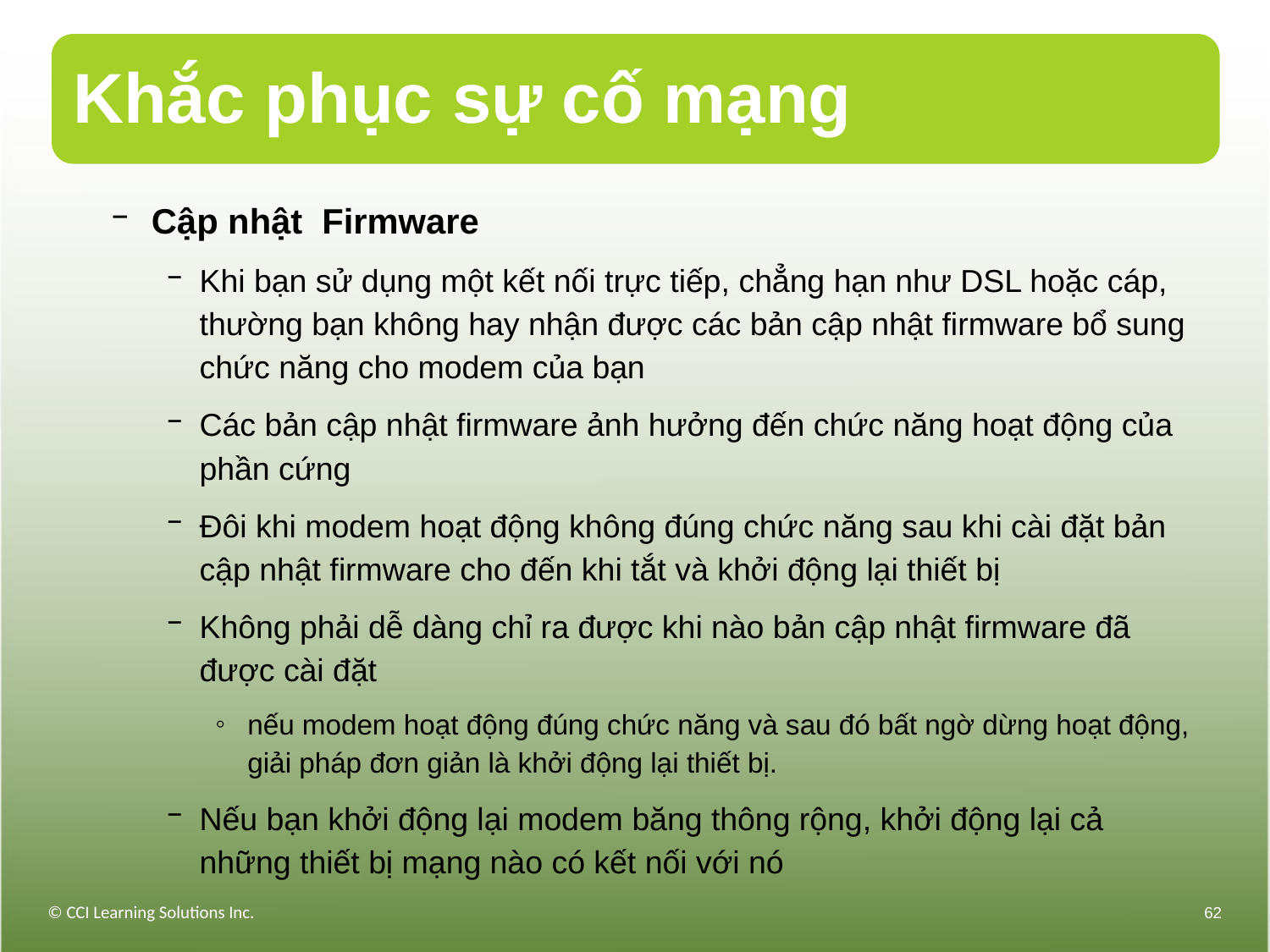

# Khắc phục sự cố mạng
Cập nhật  Firmware
Khi bạn sử dụng một kết nối trực tiếp, chẳng hạn như DSL hoặc cáp, thường bạn không hay nhận được các bản cập nhật firmware bổ sung chức năng cho modem của bạn
Các bản cập nhật firmware ảnh hưởng đến chức năng hoạt động của phần cứng
Đôi khi modem hoạt động không đúng chức năng sau khi cài đặt bản cập nhật firmware cho đến khi tắt và khởi động lại thiết bị
Không phải dễ dàng chỉ ra được khi nào bản cập nhật firmware đã được cài đặt
nếu modem hoạt động đúng chức năng và sau đó bất ngờ dừng hoạt động, giải pháp đơn giản là khởi động lại thiết bị.
Nếu bạn khởi động lại modem băng thông rộng, khởi động lại cả những thiết bị mạng nào có kết nối với nó
© CCI Learning Solutions Inc.
62